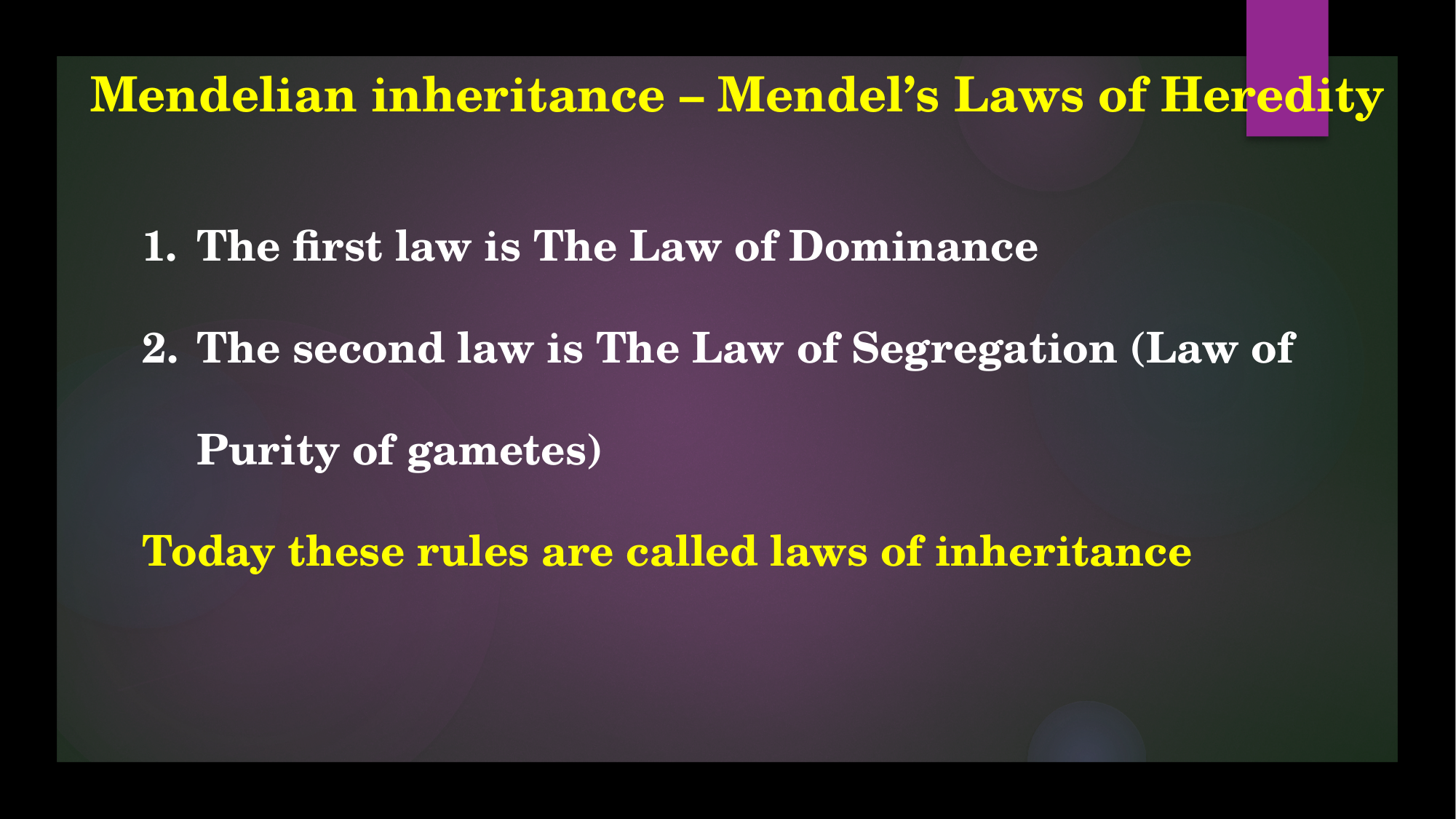

Mendelian inheritance – Mendel’s Laws of Heredity
The first law is The Law of Dominance
The second law is The Law of Segregation (Law of Purity of gametes)
Today these rules are called laws of inheritance